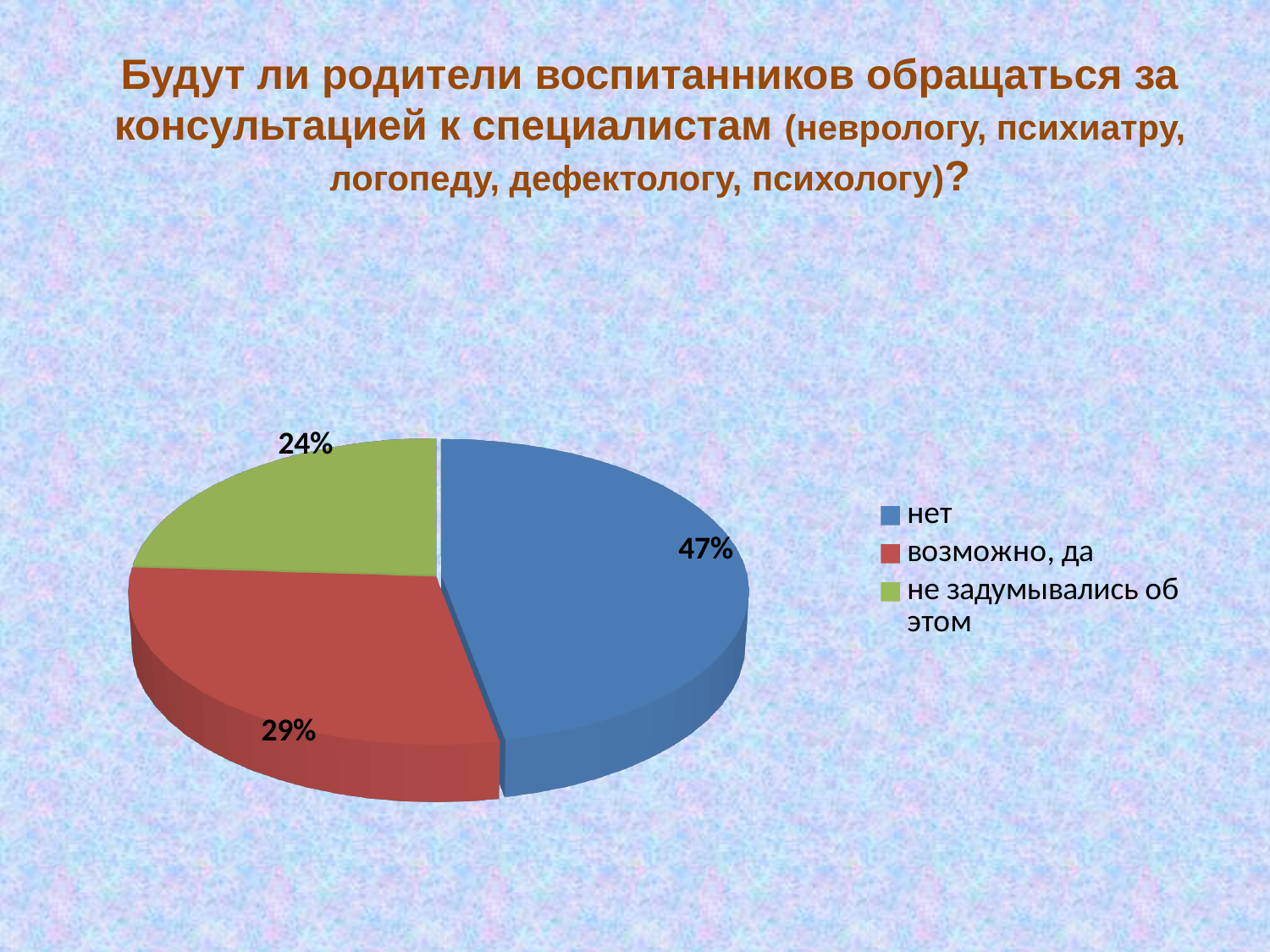

# Будут ли родители воспитанников обращаться за консультацией к специалистам (неврологу, психиатру, логопеду, дефектологу, психологу)?

[unsupported chart]